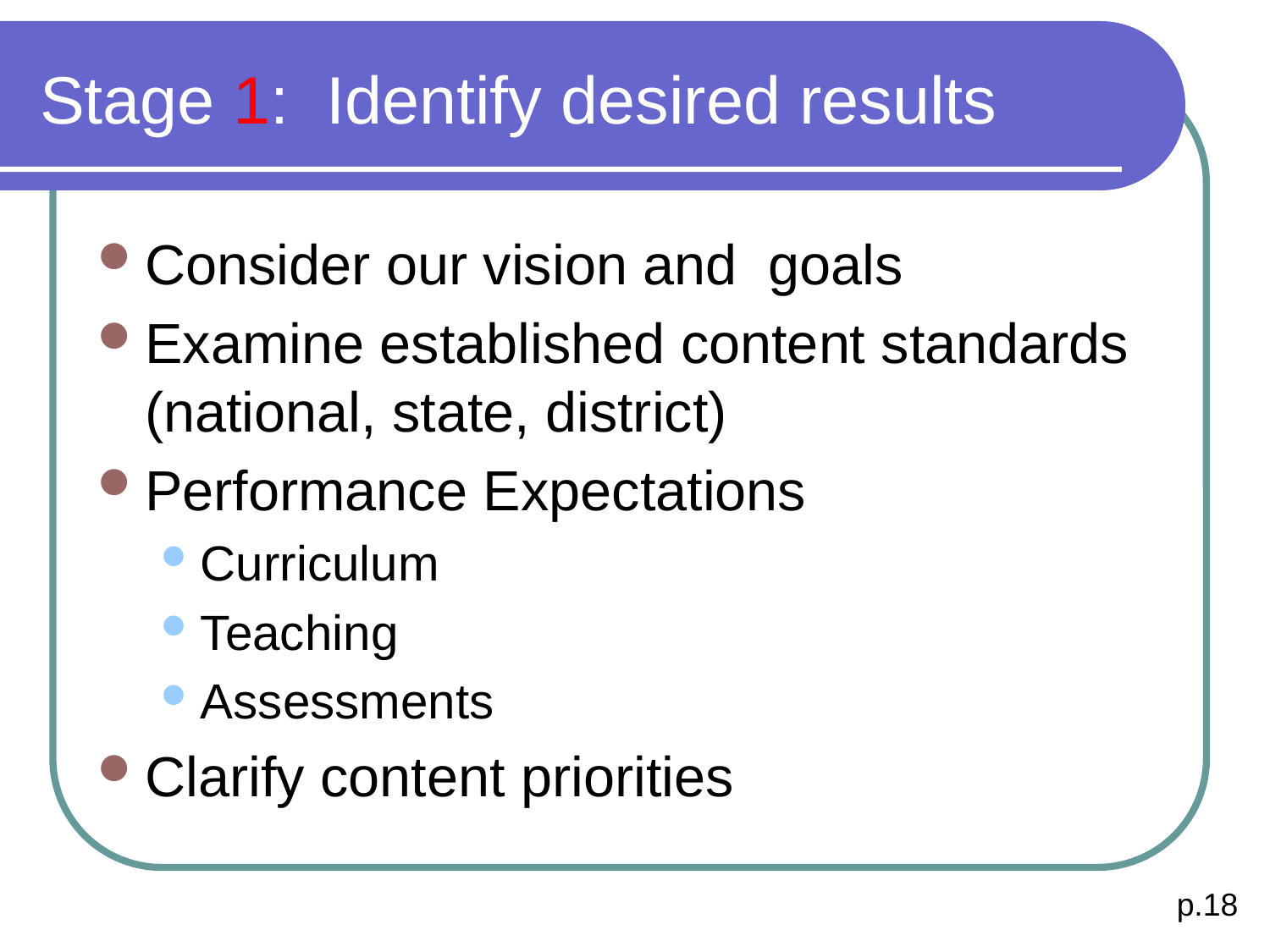

# Stage 1:  Identify desired results
Consider our vision and  goals
Examine established content standards (national, state, district)
Performance Expectations
Curriculum
Teaching
Assessments
Clarify content priorities
p.18